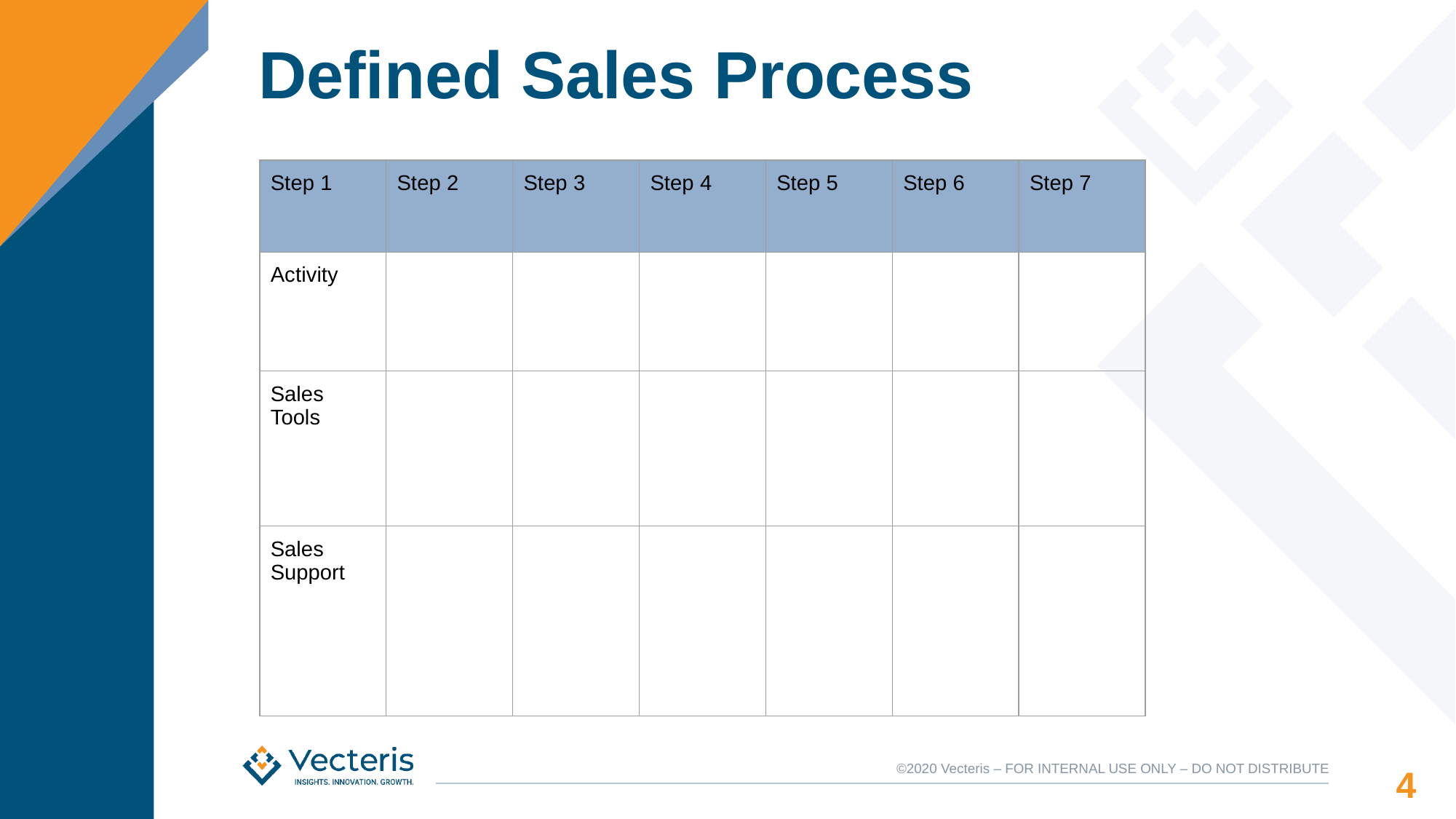

Defined Sales Process
| Step 1 | Step 2 | Step 3 | Step 4 | Step 5 | Step 6 | Step 7 |
| --- | --- | --- | --- | --- | --- | --- |
| Activity |  |  |  |  |  |  |
| Sales Tools |  |  |  |  |  |  |
| Sales Support |  |  |  |  |  |  |
4
©2020 Vecteris – FOR INTERNAL USE ONLY – DO NOT DISTRIBUTE